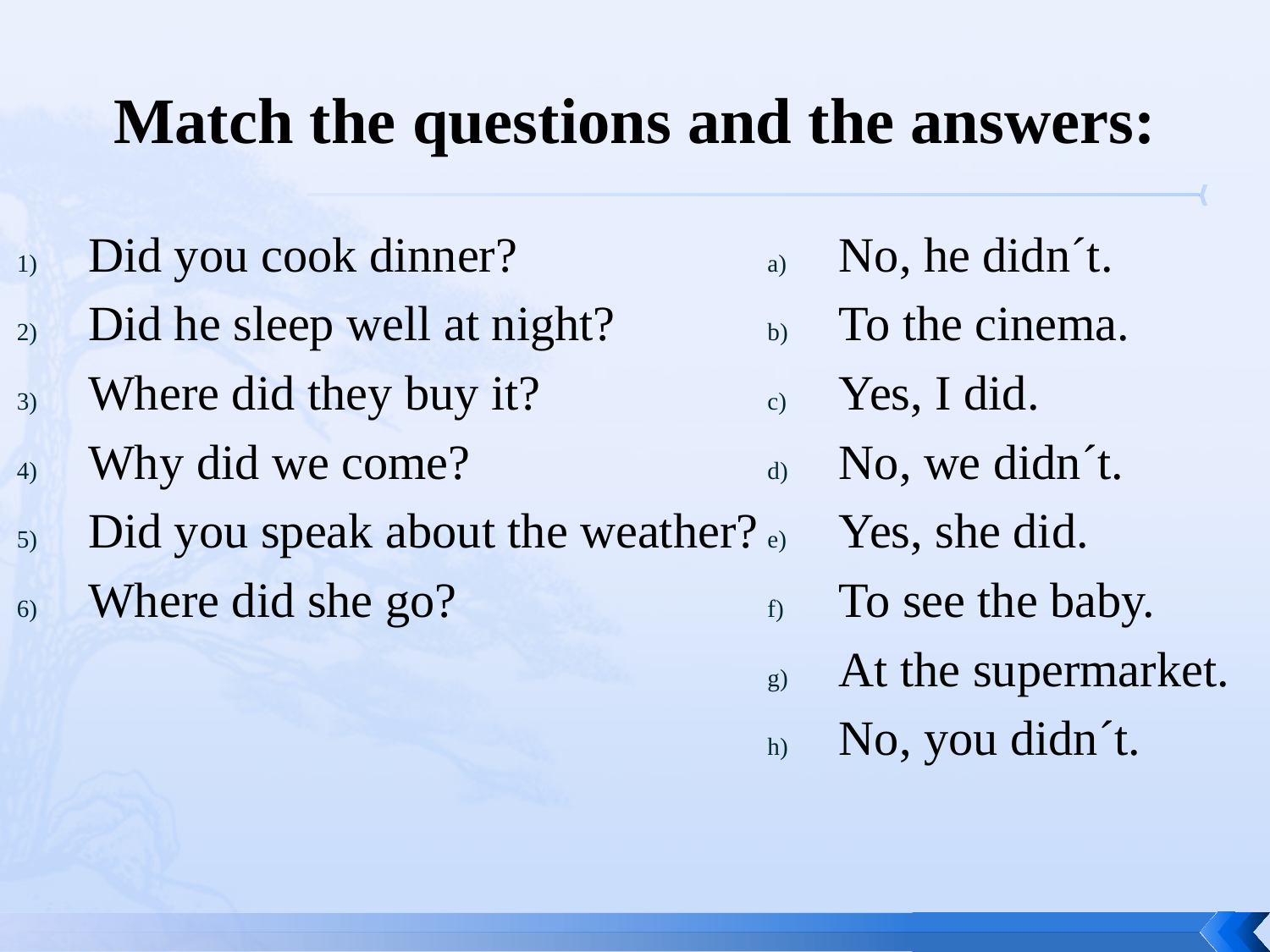

# Match the questions and the answers:
Did you cook dinner?
Did he sleep well at night?
Where did they buy it?
Why did we come?
Did you speak about the weather?
Where did she go?
No, he didn´t.
To the cinema.
Yes, I did.
No, we didn´t.
Yes, she did.
To see the baby.
At the supermarket.
No, you didn´t.